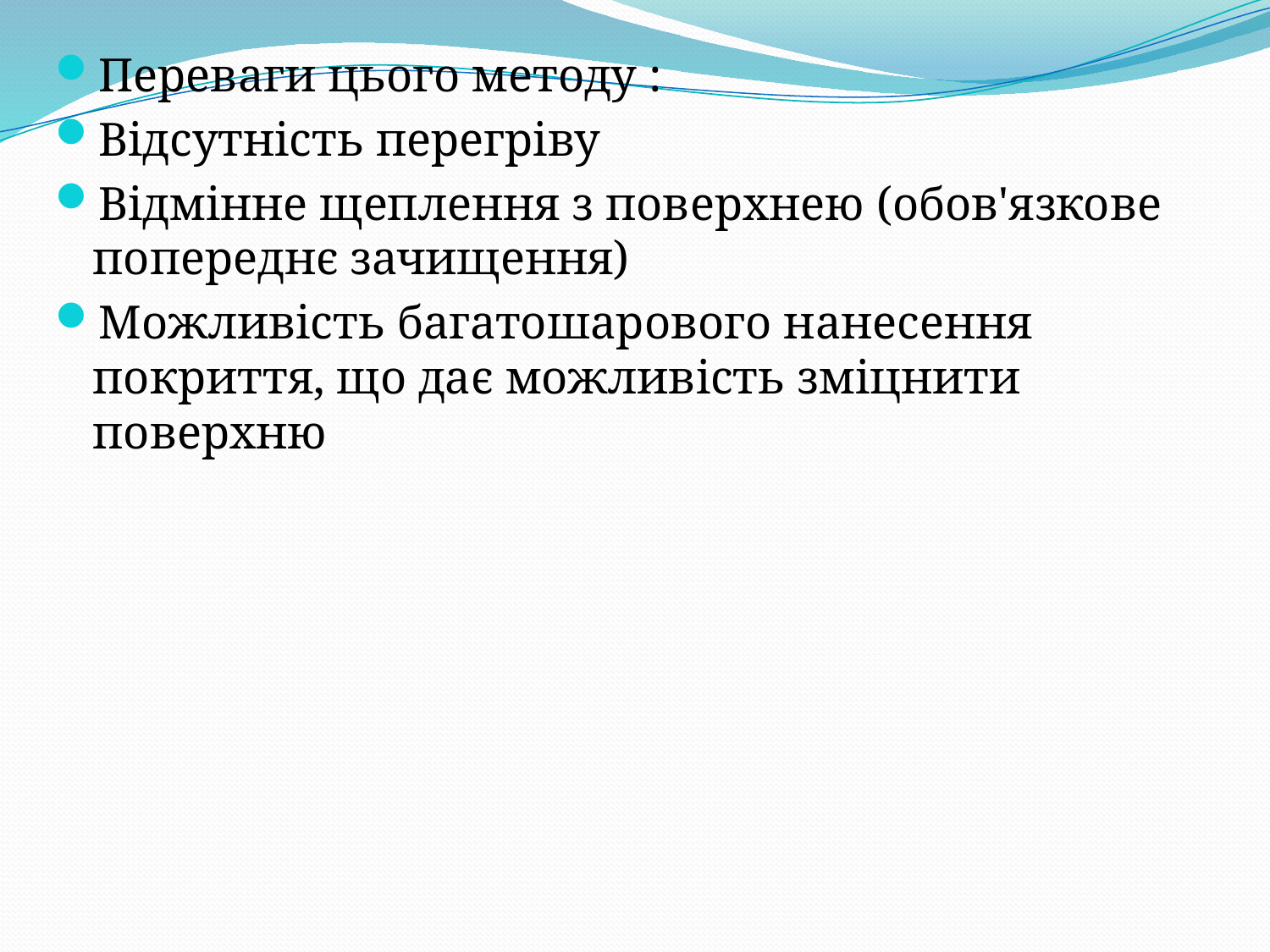

Переваги цього методу :
Відсутність перегріву
Відмінне щеплення з поверхнею (обов'язкове попереднє зачищення)
Можливість багатошарового нанесення покриття, що дає можливість зміцнити поверхню